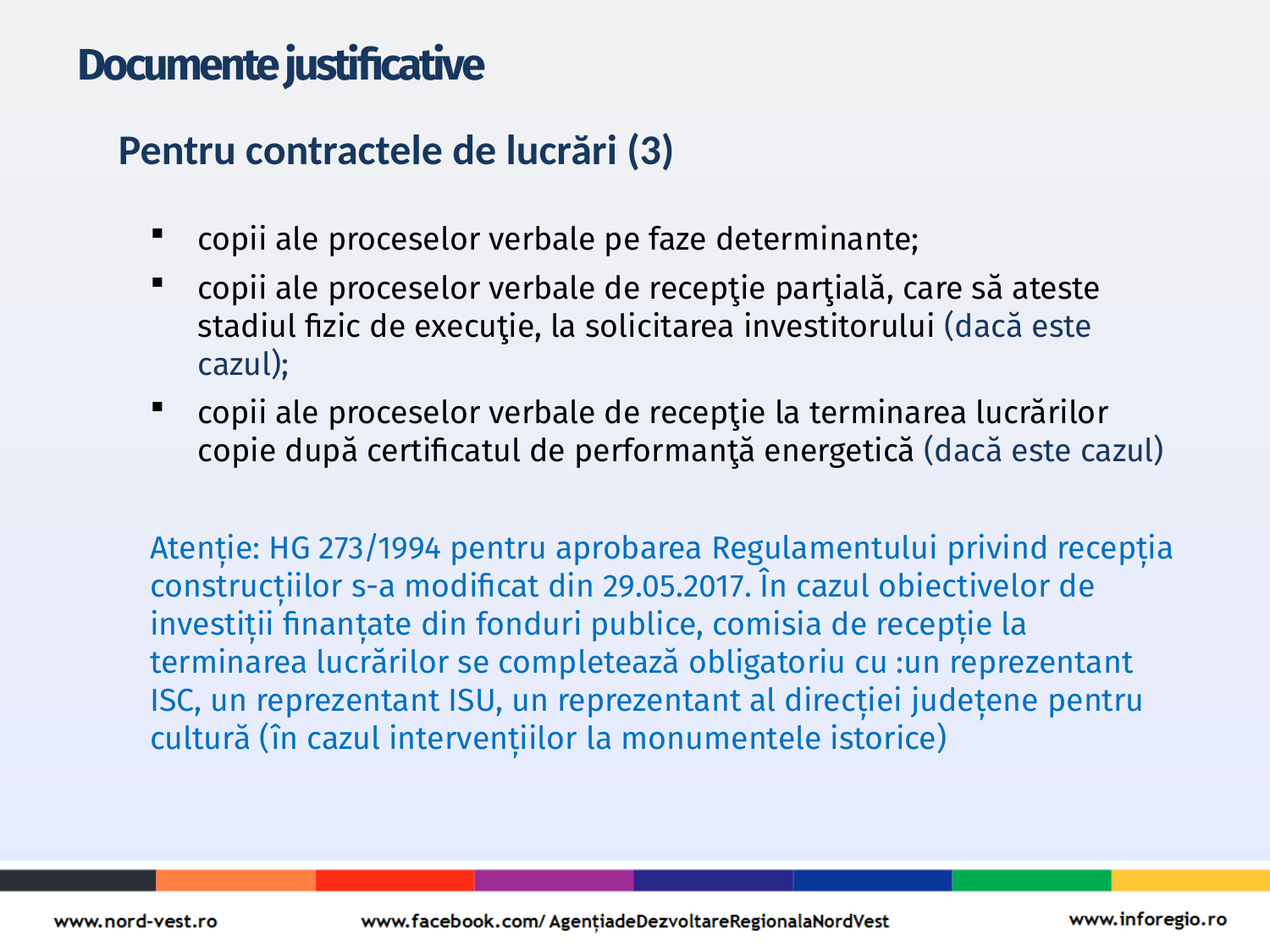

# Documente justificative
Pentru contractele de lucrări (3)
copii ale proceselor verbale pe faze determinante;
copii ale proceselor verbale de recepţie parţială, care să ateste stadiul fizic de execuţie, la solicitarea investitorului (dacă este cazul);
copii ale proceselor verbale de recepţie la terminarea lucrărilor copie după certificatul de performanţă energetică (dacă este cazul)

Atenție: HG 273/1994 pentru aprobarea Regulamentului privind recepția construcțiilor s-a modificat din 29.05.2017. În cazul obiectivelor de investiții finanțate din fonduri publice, comisia de recepție la terminarea lucrărilor se completează obligatoriu cu :un reprezentant ISC, un reprezentant ISU, un reprezentant al direcției județene pentru cultură (în cazul intervențiilor la monumentele istorice)